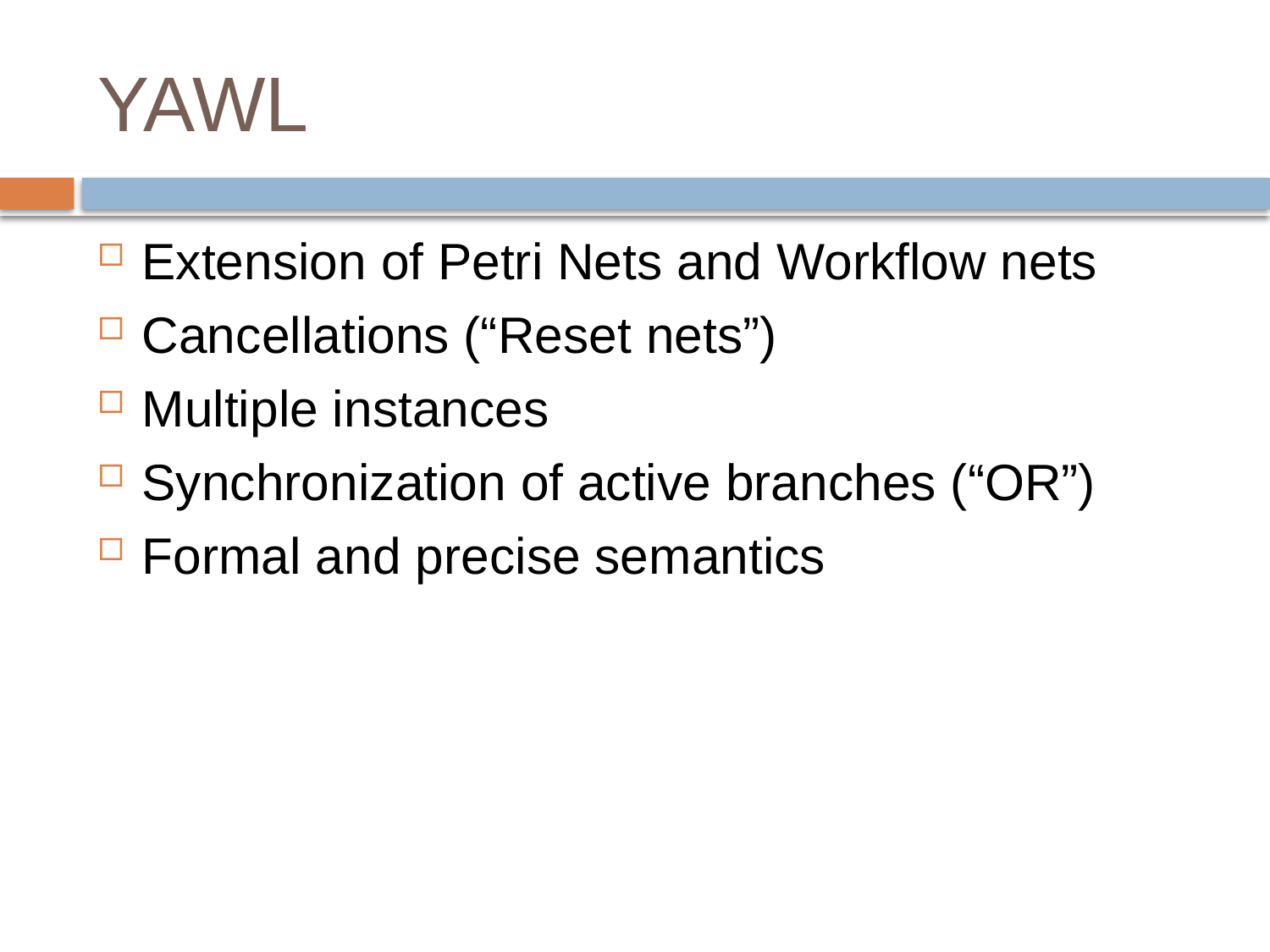

# YAWL
Extension of Petri Nets and Workflow nets
Cancellations (“Reset nets”)
Multiple instances
Synchronization of active branches (“OR”)
Formal and precise semantics